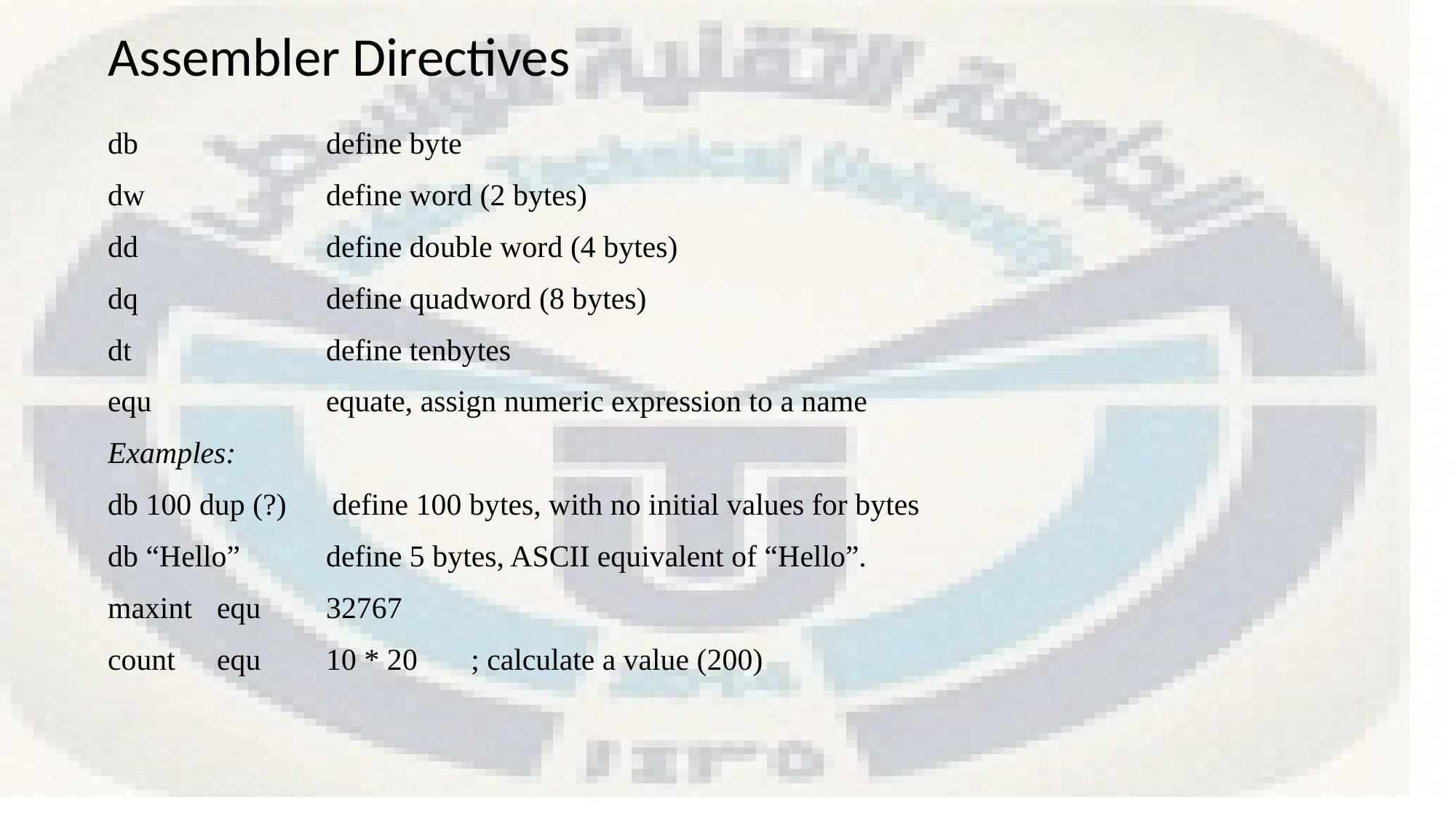

# Assembler Directives
db		define byte
dw		define word (2 bytes)
dd		define double word (4 bytes)
dq		define quadword (8 bytes)
dt		define tenbytes
equ		equate, assign numeric expression to a name
Examples:
db 100 dup (?)      define 100 bytes, with no initial values for bytes
db “Hello”	define 5 bytes, ASCII equivalent of “Hello”.
maxint	equ	32767
count	equ	10 * 20       ; calculate a value (200)